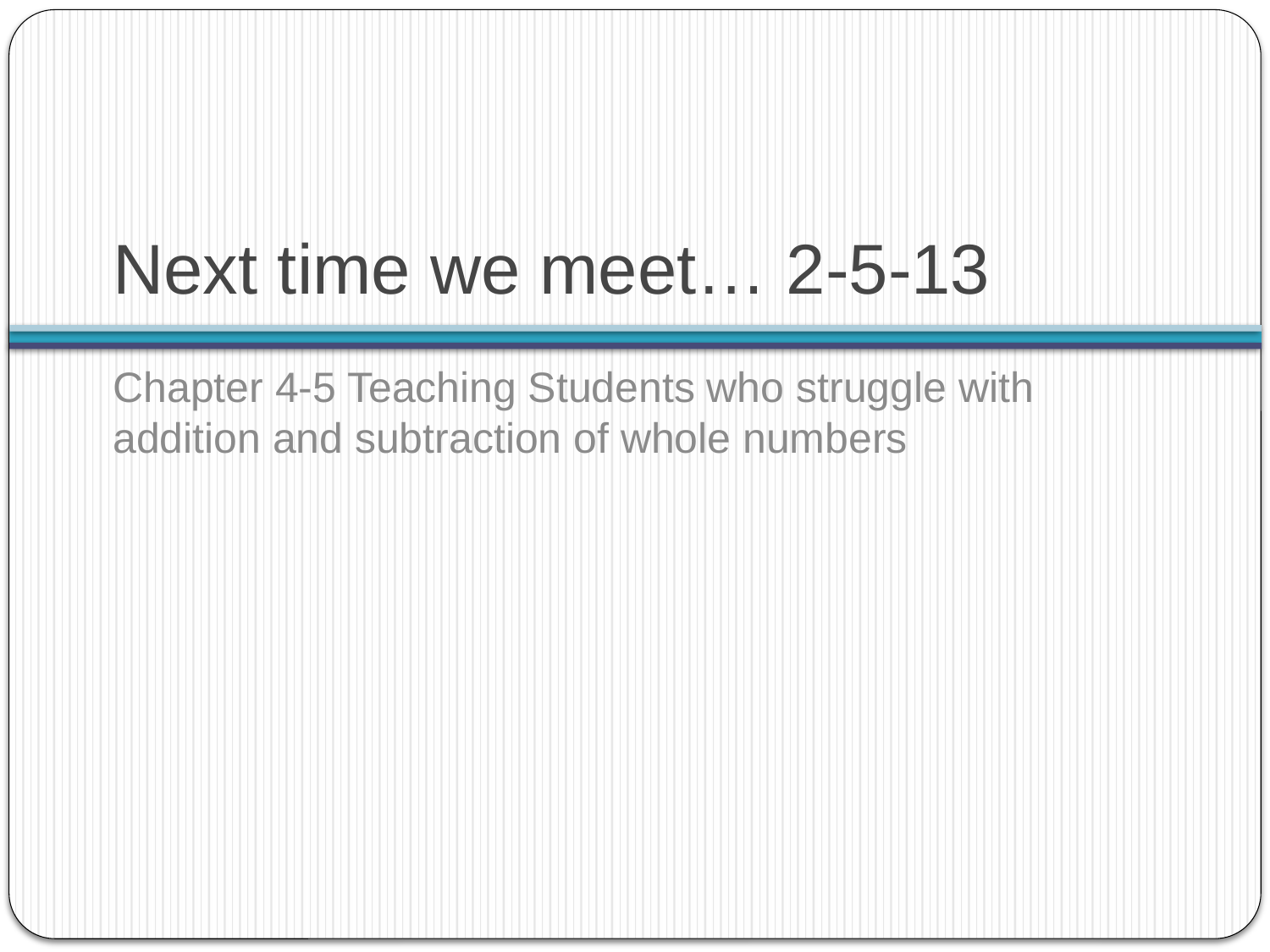

# Next time we meet… 2-5-13
Chapter 4-5 Teaching Students who struggle with addition and subtraction of whole numbers